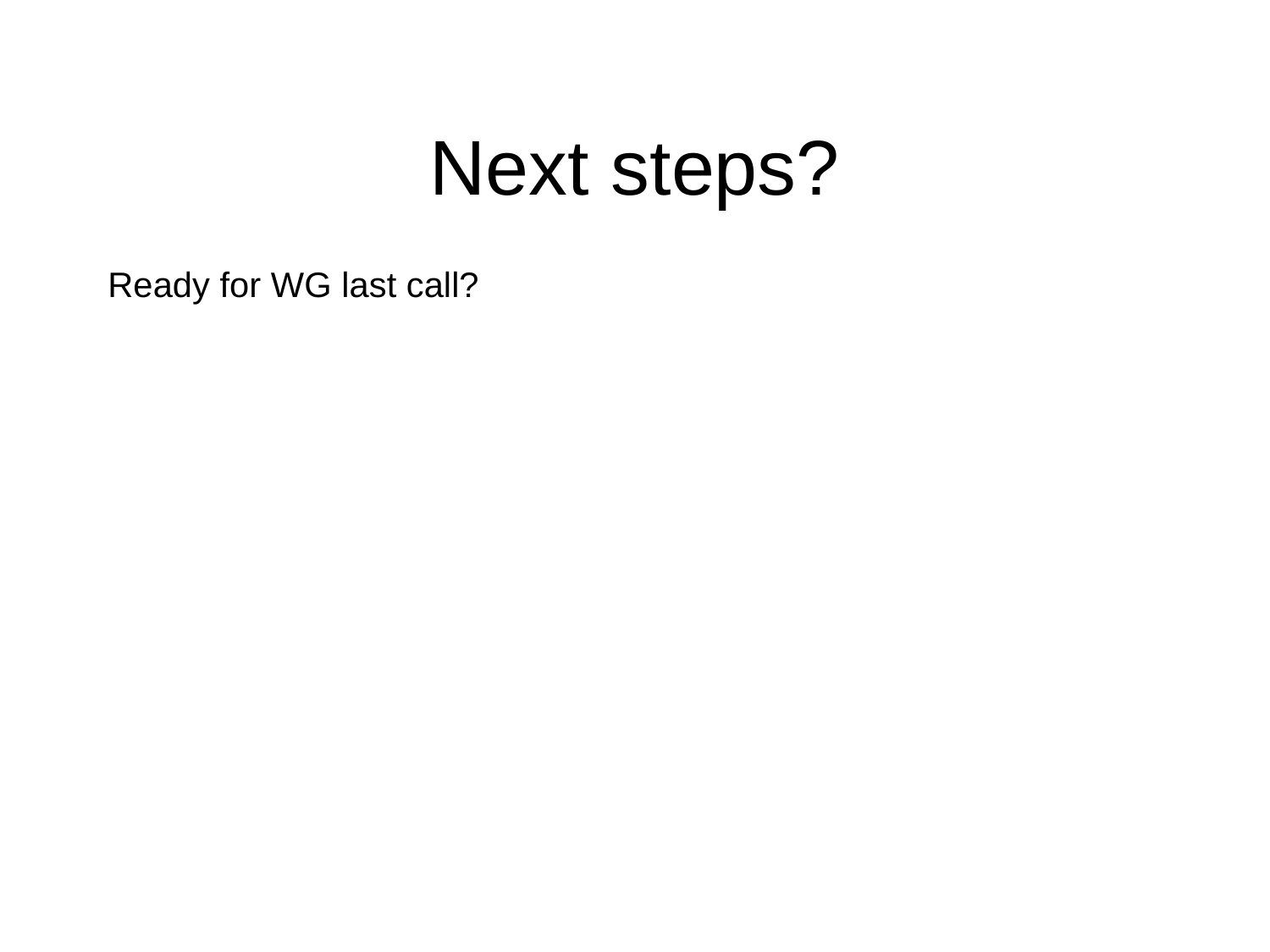

# Next steps?
Ready for WG last call?